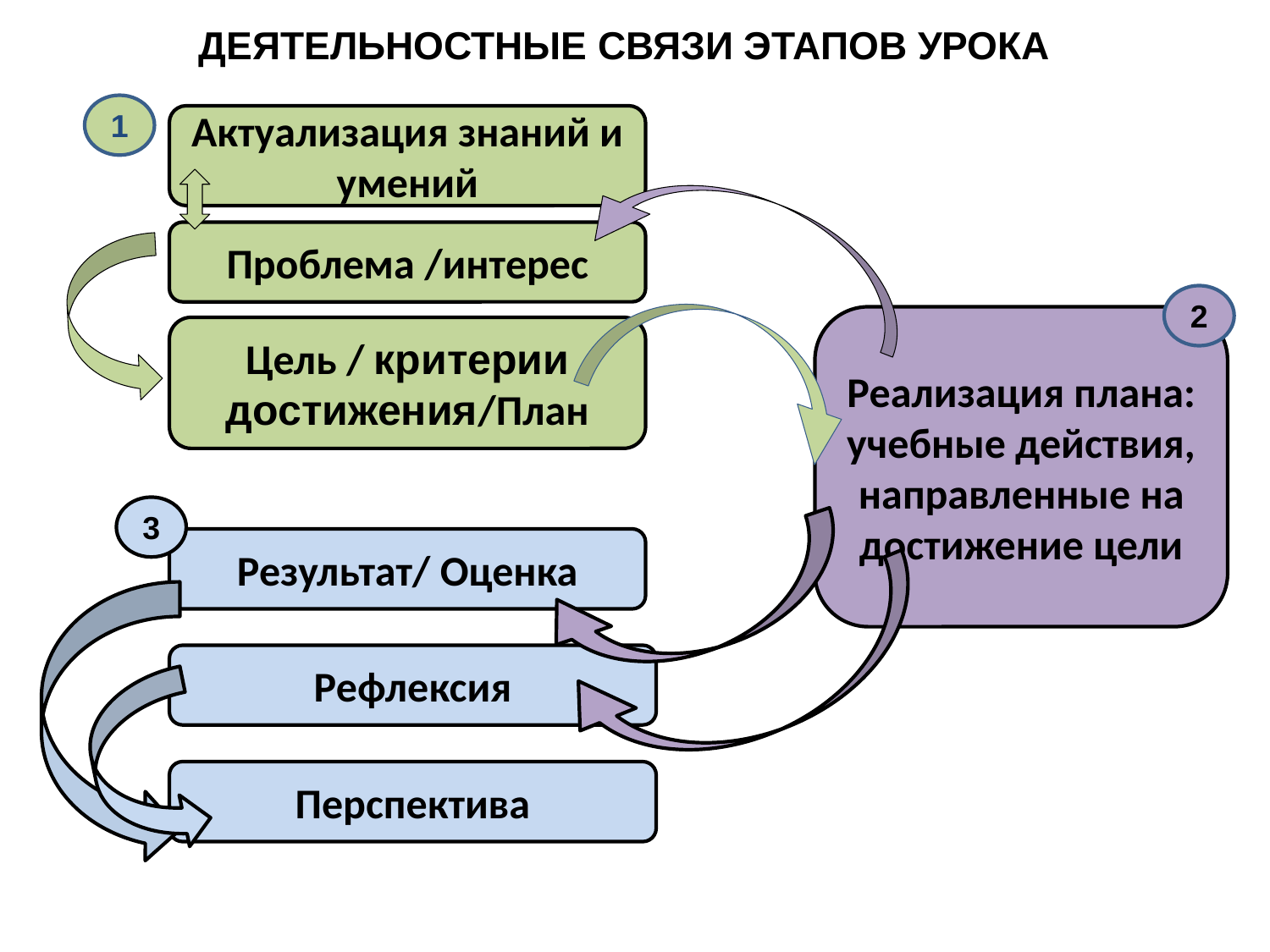

ДЕЯТЕЛЬНОСТНЫЕ СВЯЗИ ЭТАПОВ УРОКА

1
Актуализация знаний и умений
Проблема /интерес
Цель / критерии достижения/План

2
Реализация плана: учебные действия, направленные на достижение цели

3
Результат/ Оценка
Рефлексия

Перспектива